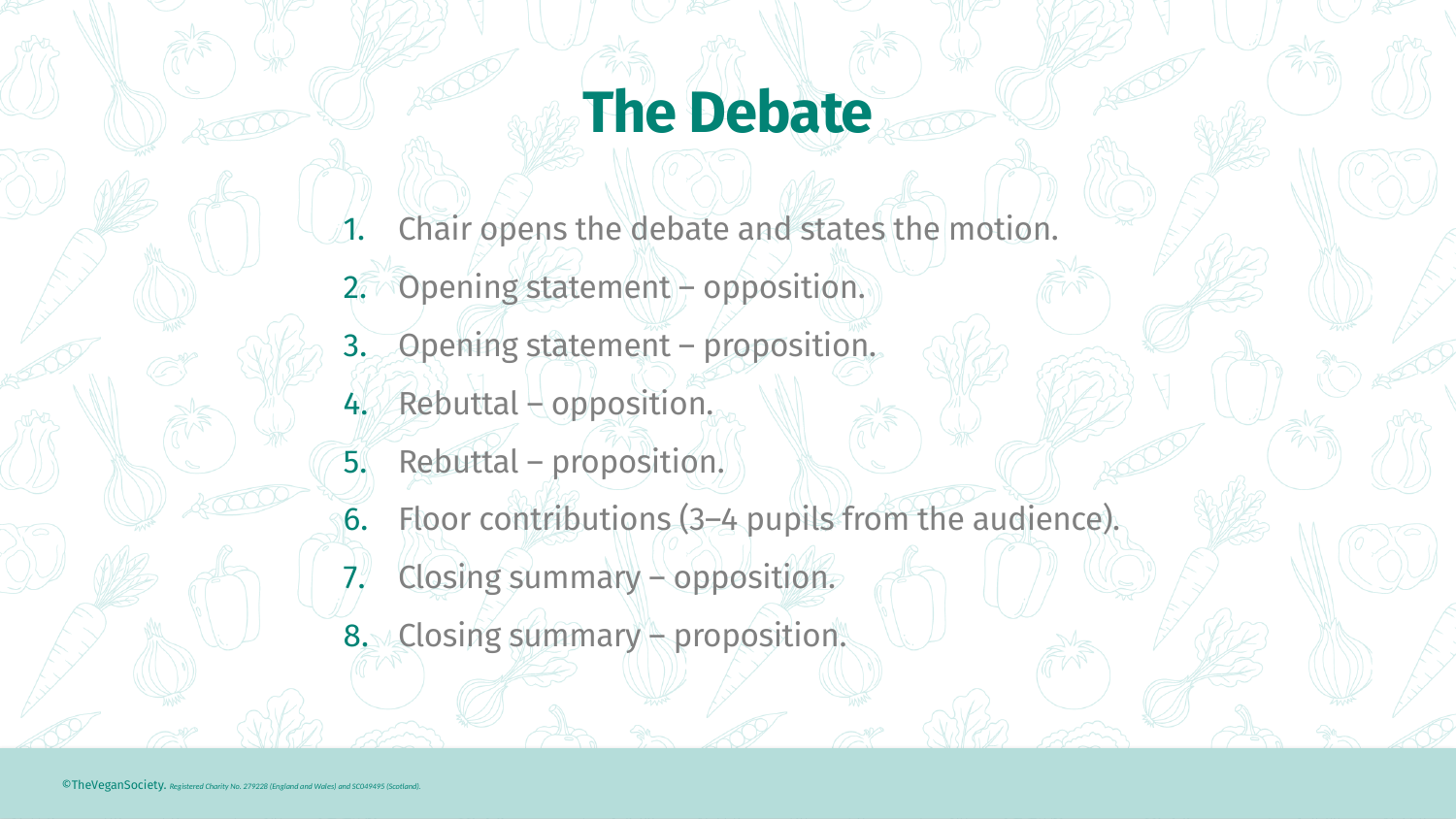

# The Debate
Chair opens the debate and states the motion.
Opening statement – opposition.
Opening statement – proposition.
Rebuttal – opposition.
Rebuttal – proposition.
Floor contributions (3–4 pupils from the audience).
Closing summary – opposition.
Closing summary – proposition.